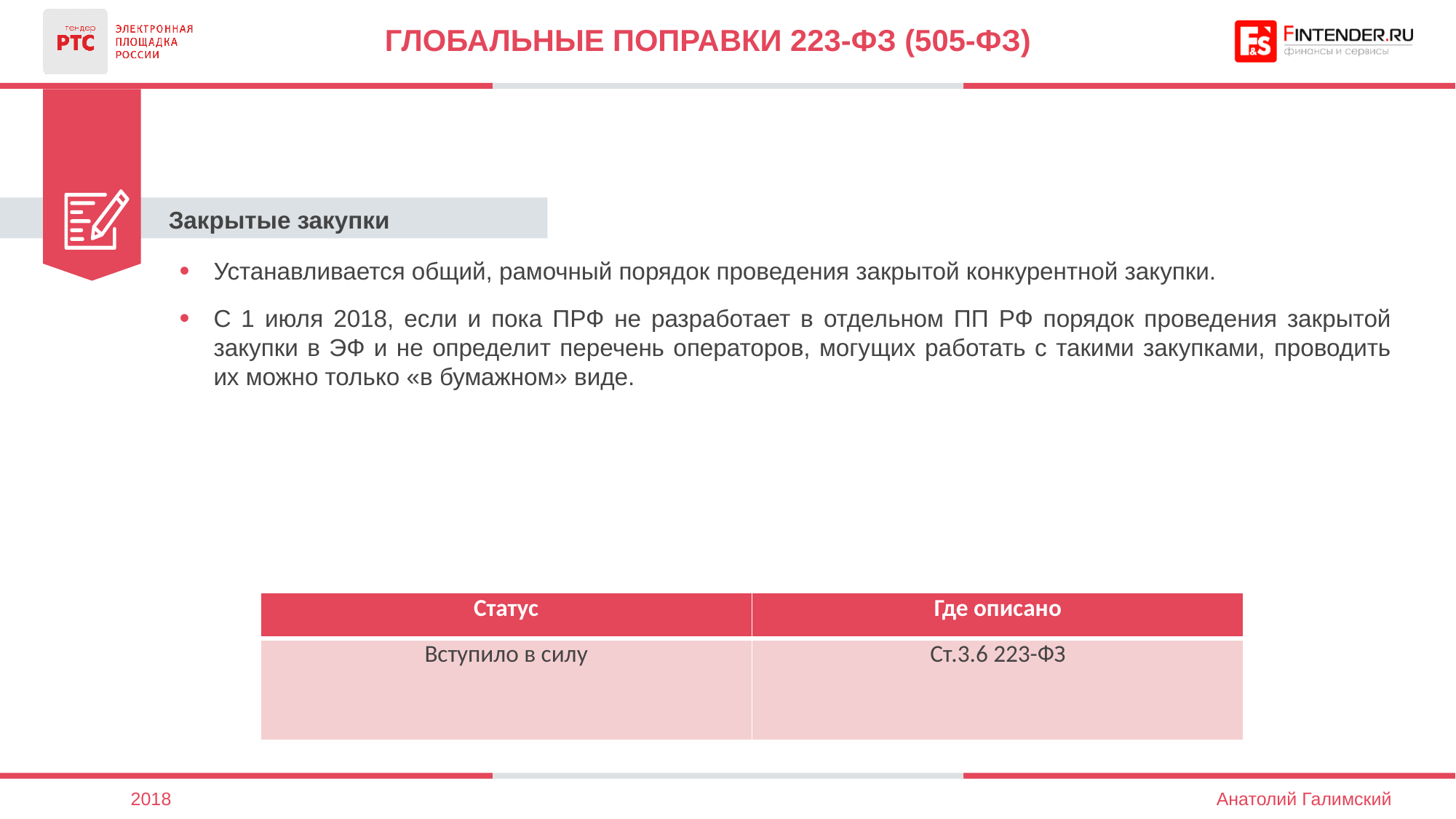

# ГЛОБАЛЬНЫЕ ПОПРАВКИ 223-фз (505-фз)

Закрытые закупки
Устанавливается общий, рамочный порядок проведения закрытой конкурентной закупки.
С 1 июля 2018, если и пока ПРФ не разработает в отдельном ПП РФ порядок проведения закрытой закупки в ЭФ и не определит перечень операторов, могущих работать с такими закупками, проводить их можно только «в бумажном» виде.
| Статус | Где описано |
| --- | --- |
| Вступило в силу | Ст.3.6 223-ФЗ |
2018
Анатолий Галимский